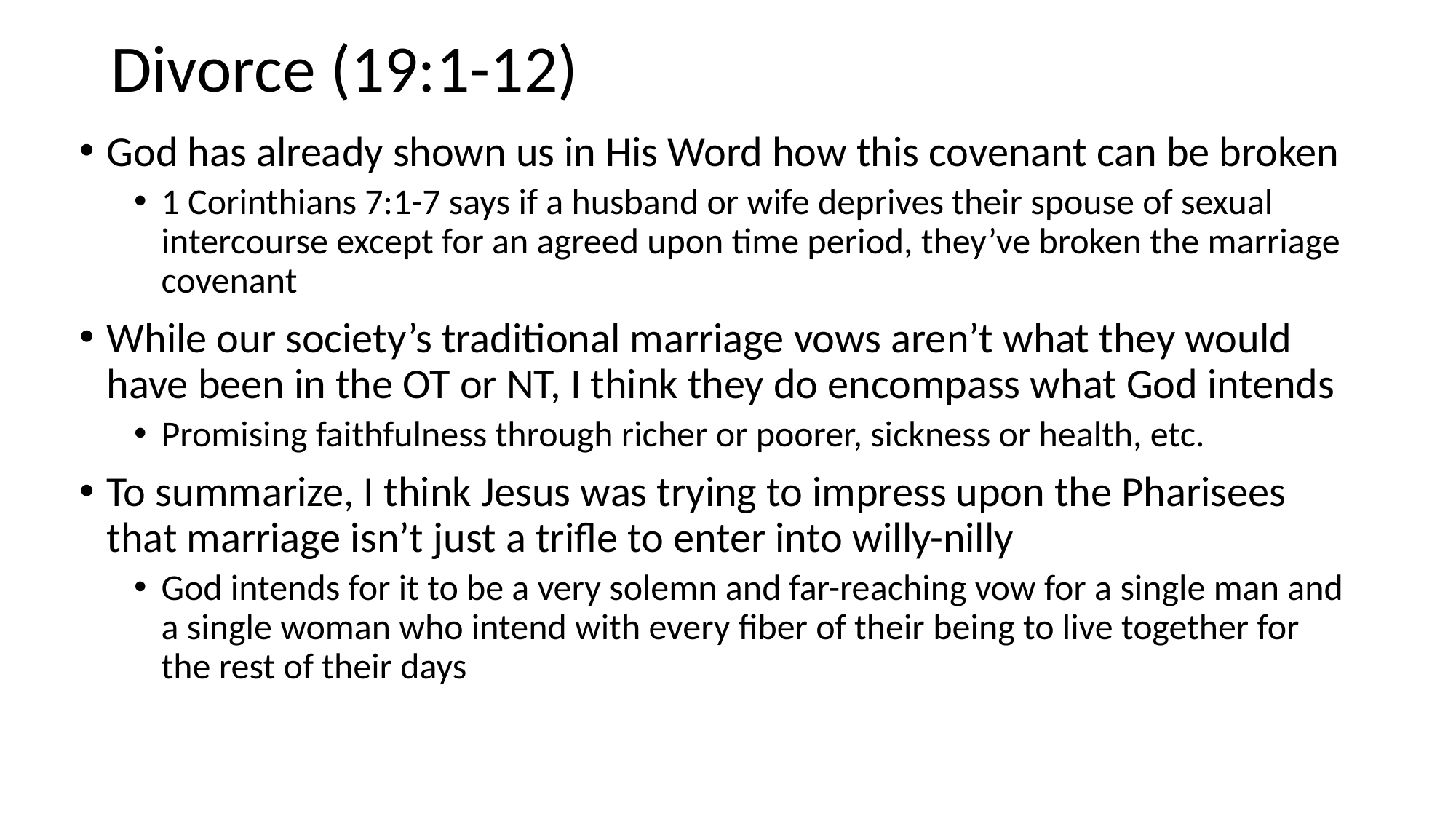

# Divorce (19:1-12)
God has already shown us in His Word how this covenant can be broken
1 Corinthians 7:1-7 says if a husband or wife deprives their spouse of sexual intercourse except for an agreed upon time period, they’ve broken the marriage covenant
While our society’s traditional marriage vows aren’t what they would have been in the OT or NT, I think they do encompass what God intends
Promising faithfulness through richer or poorer, sickness or health, etc.
To summarize, I think Jesus was trying to impress upon the Pharisees that marriage isn’t just a trifle to enter into willy-nilly
God intends for it to be a very solemn and far-reaching vow for a single man and a single woman who intend with every fiber of their being to live together for the rest of their days